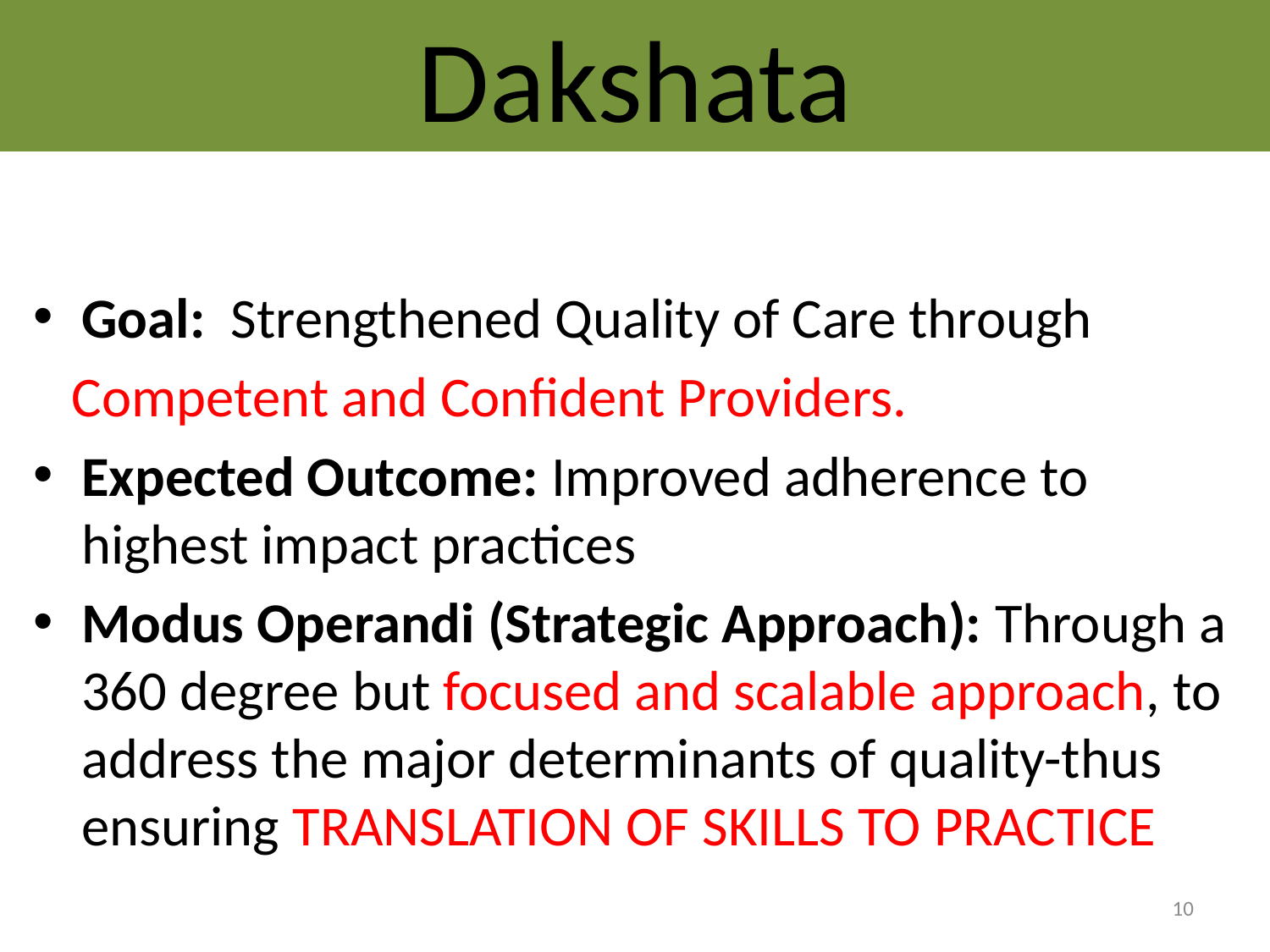

Dakshata
Goal:  Strengthened Quality of Care through
   Competent and Confident Providers.
Expected Outcome: Improved adherence to highest impact practices
Modus Operandi (Strategic Approach): Through a 360 degree but focused and scalable approach, to address the major determinants of quality-thus ensuring TRANSLATION OF SKILLS TO PRACTICE

10